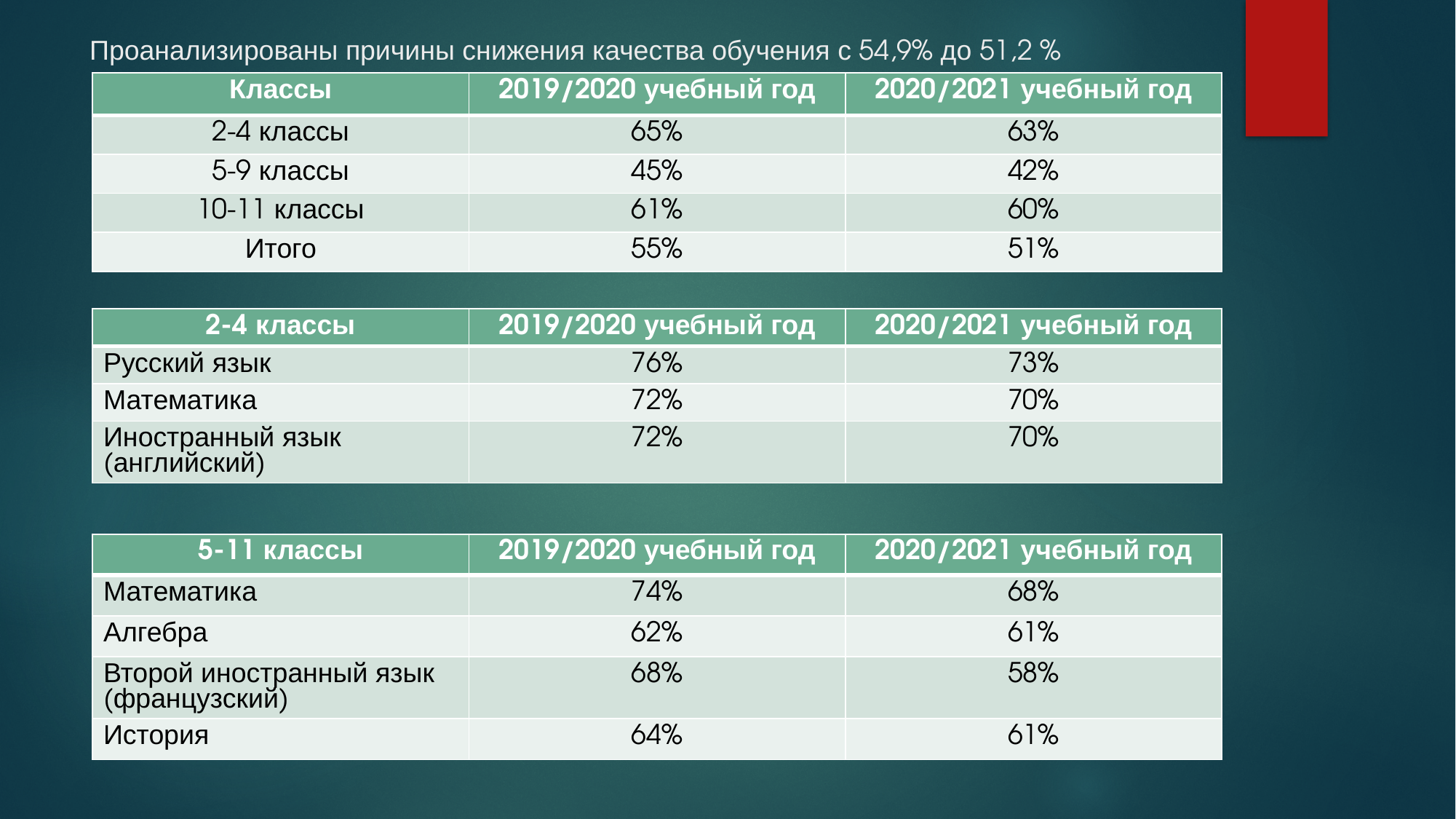

# Проанализированы причины снижения качества обучения с 54,9% до 51,2 %
| Классы | 2019/2020 учебный год | 2020/2021 учебный год |
| --- | --- | --- |
| 2-4 классы | 65% | 63% |
| 5-9 классы | 45% | 42% |
| 10-11 классы | 61% | 60% |
| Итого | 55% | 51% |
| 2-4 классы | 2019/2020 учебный год | 2020/2021 учебный год |
| --- | --- | --- |
| Русский язык | 76% | 73% |
| Математика | 72% | 70% |
| Иностранный язык (английский) | 72% | 70% |
| 5-11 классы | 2019/2020 учебный год | 2020/2021 учебный год |
| --- | --- | --- |
| Математика | 74% | 68% |
| Алгебра | 62% | 61% |
| Второй иностранный язык (французский) | 68% | 58% |
| История | 64% | 61% |